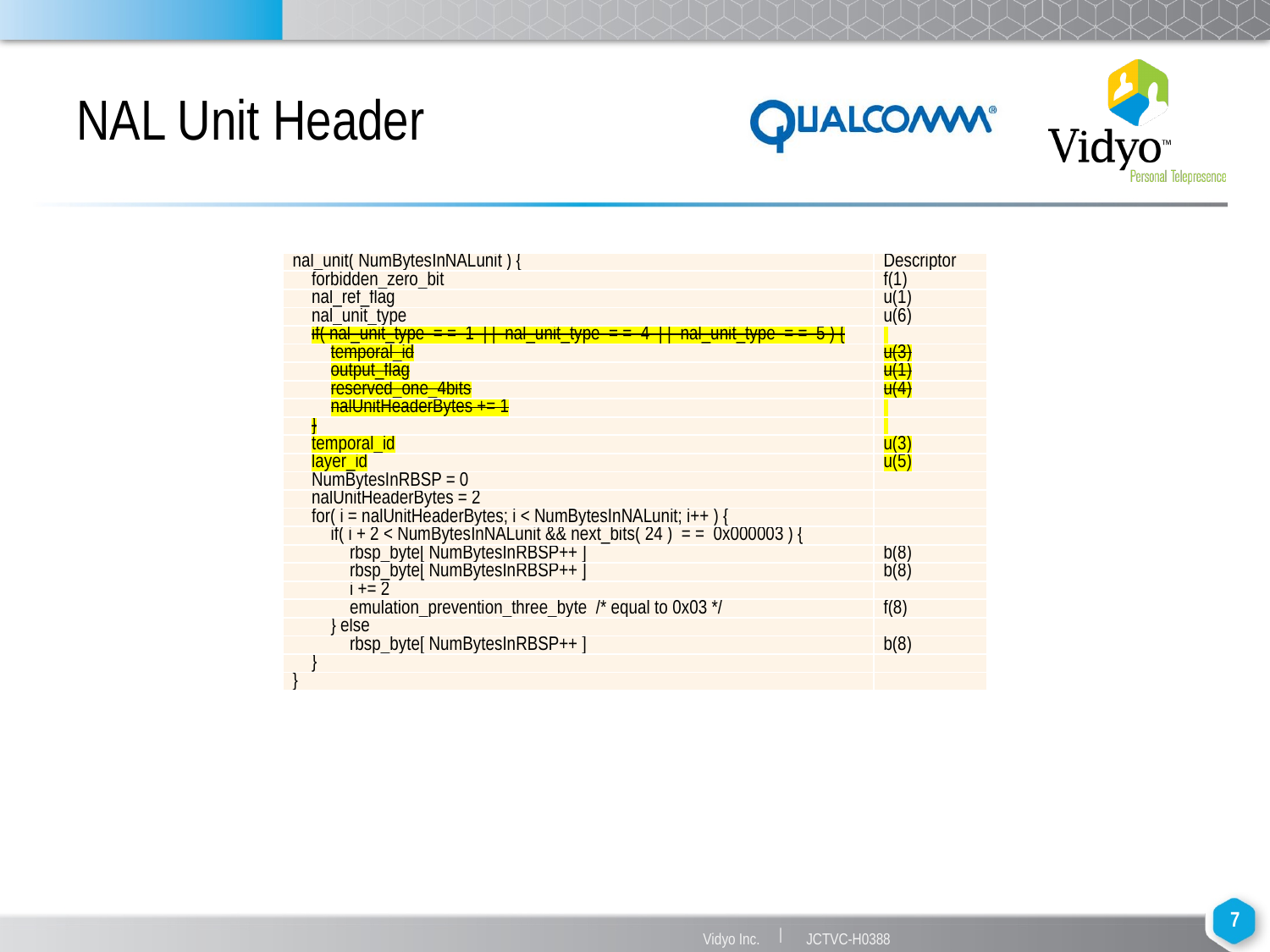

# NAL Unit Header
| nal\_unit( NumBytesInNALunit ) { | Descriptor |
| --- | --- |
| forbidden\_zero\_bit | f(1) |
| nal\_ref\_flag | u(1) |
| nal\_unit\_type | u(6) |
| if( nal\_unit\_type = = 1 | | nal\_unit\_type = = 4 | | nal\_unit\_type = = 5 ) { |  |
| temporal\_id | u(3) |
| output\_flag | u(1) |
| reserved\_one\_4bits | u(4) |
| nalUnitHeaderBytes += 1 |  |
| } |  |
| temporal\_id | u(3) |
| layer\_id | u(5) |
| NumBytesInRBSP = 0 |  |
| nalUnitHeaderBytes = 2 |  |
| for( i = nalUnitHeaderBytes; i < NumBytesInNALunit; i++ ) { |  |
| if( i + 2 < NumBytesInNALunit && next\_bits( 24 ) = = 0x000003 ) { |  |
| rbsp\_byte[ NumBytesInRBSP++ ] | b(8) |
| rbsp\_byte[ NumBytesInRBSP++ ] | b(8) |
| i += 2 |  |
| emulation\_prevention\_three\_byte /\* equal to 0x03 \*/ | f(8) |
| } else |  |
| rbsp\_byte[ NumBytesInRBSP++ ] | b(8) |
| } |  |
| } |  |
7